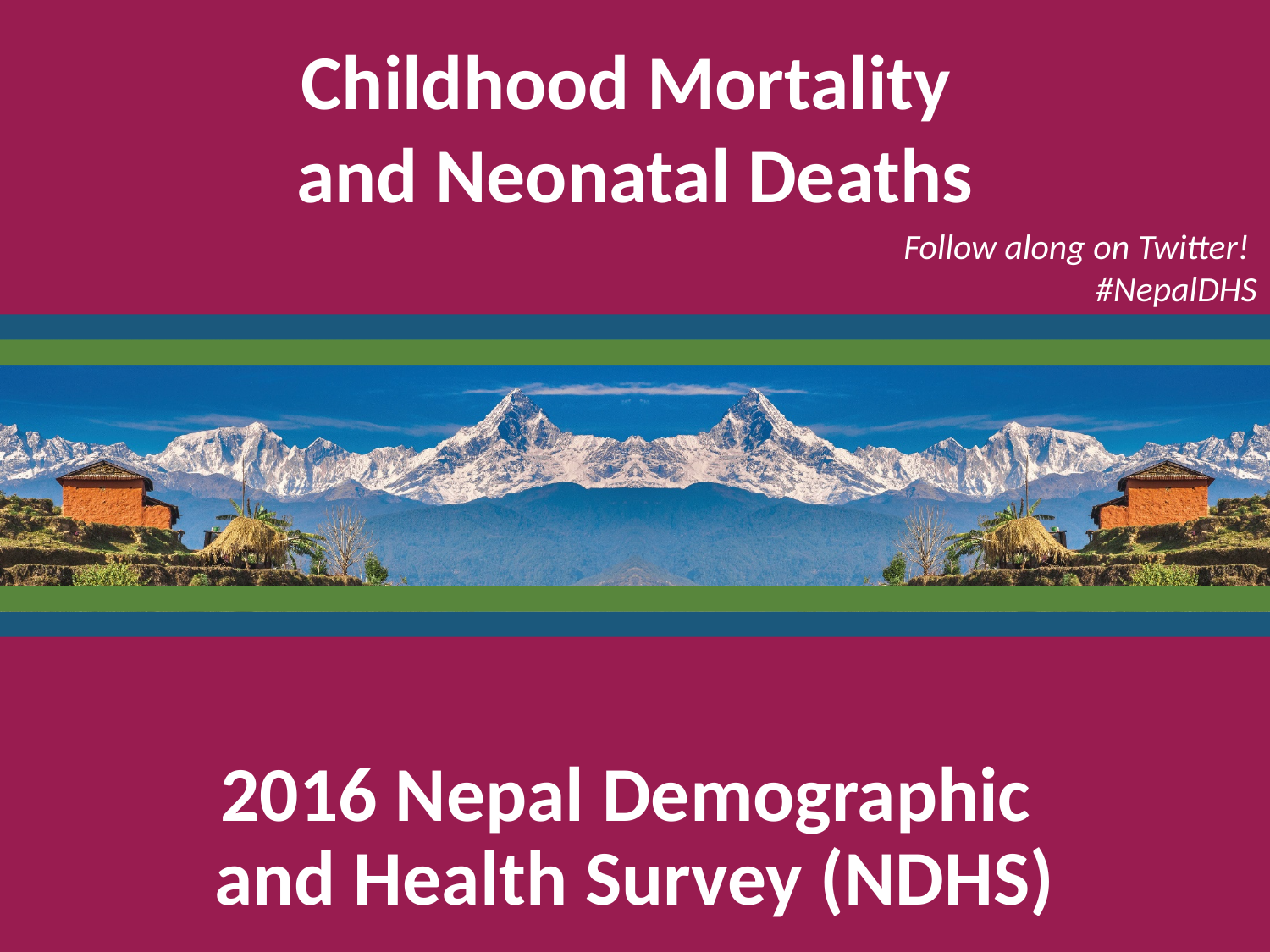

Childhood Mortality
and Neonatal Deaths
Follow along on Twitter!
#NepalDHS